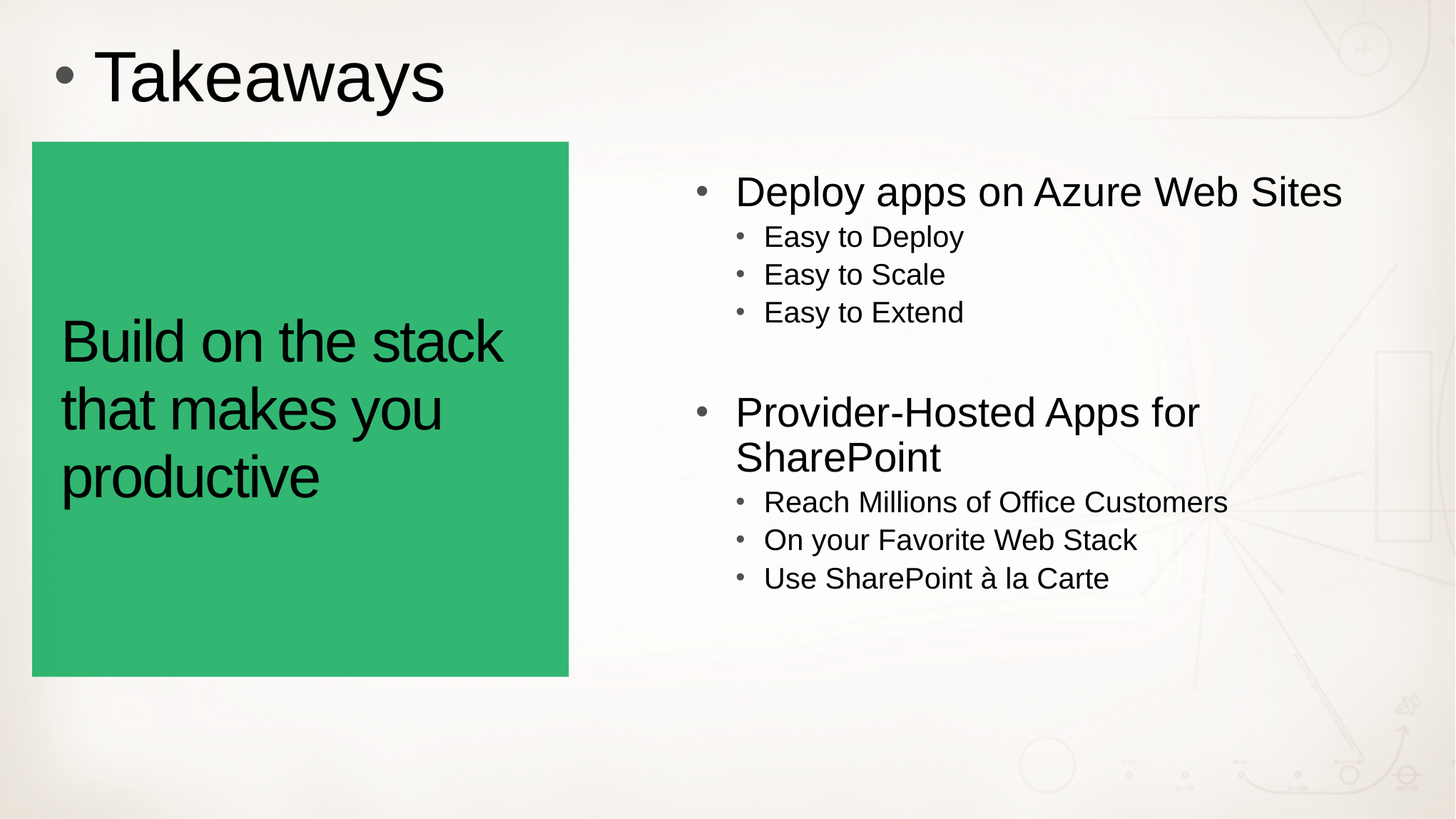

Takeaways

# Build on the stack that makes you productive
Deploy apps on Azure Web Sites
Easy to Deploy
Easy to Scale
Easy to Extend

Provider-Hosted Apps for SharePoint
Reach Millions of Office Customers
On your Favorite Web Stack
Use SharePoint à la Carte